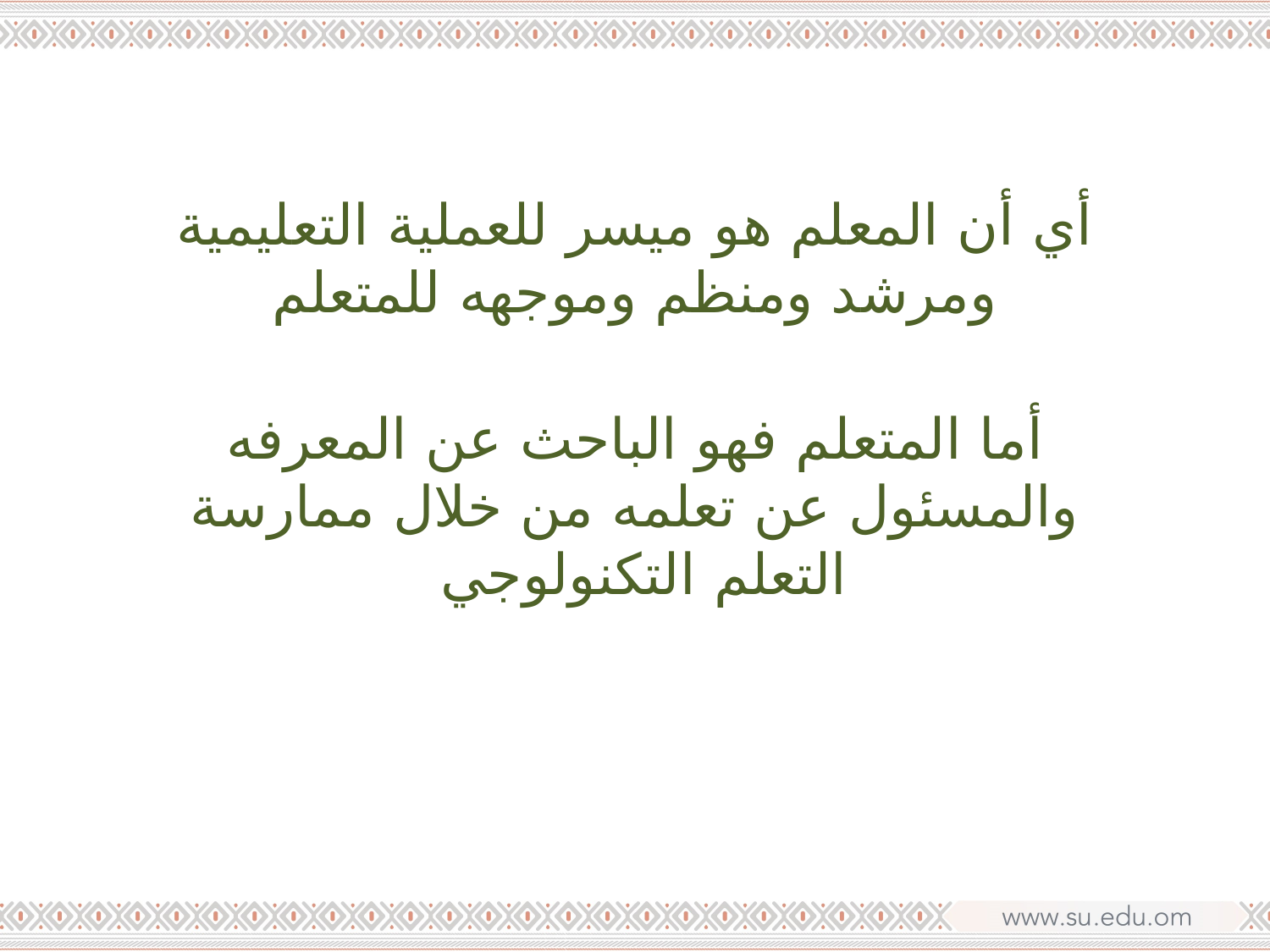

أي أن المعلم هو ميسر للعملية التعليمية ومرشد ومنظم وموجهه للمتعلم
أما المتعلم فهو الباحث عن المعرفه والمسئول عن تعلمه من خلال ممارسة التعلم التكنولوجي